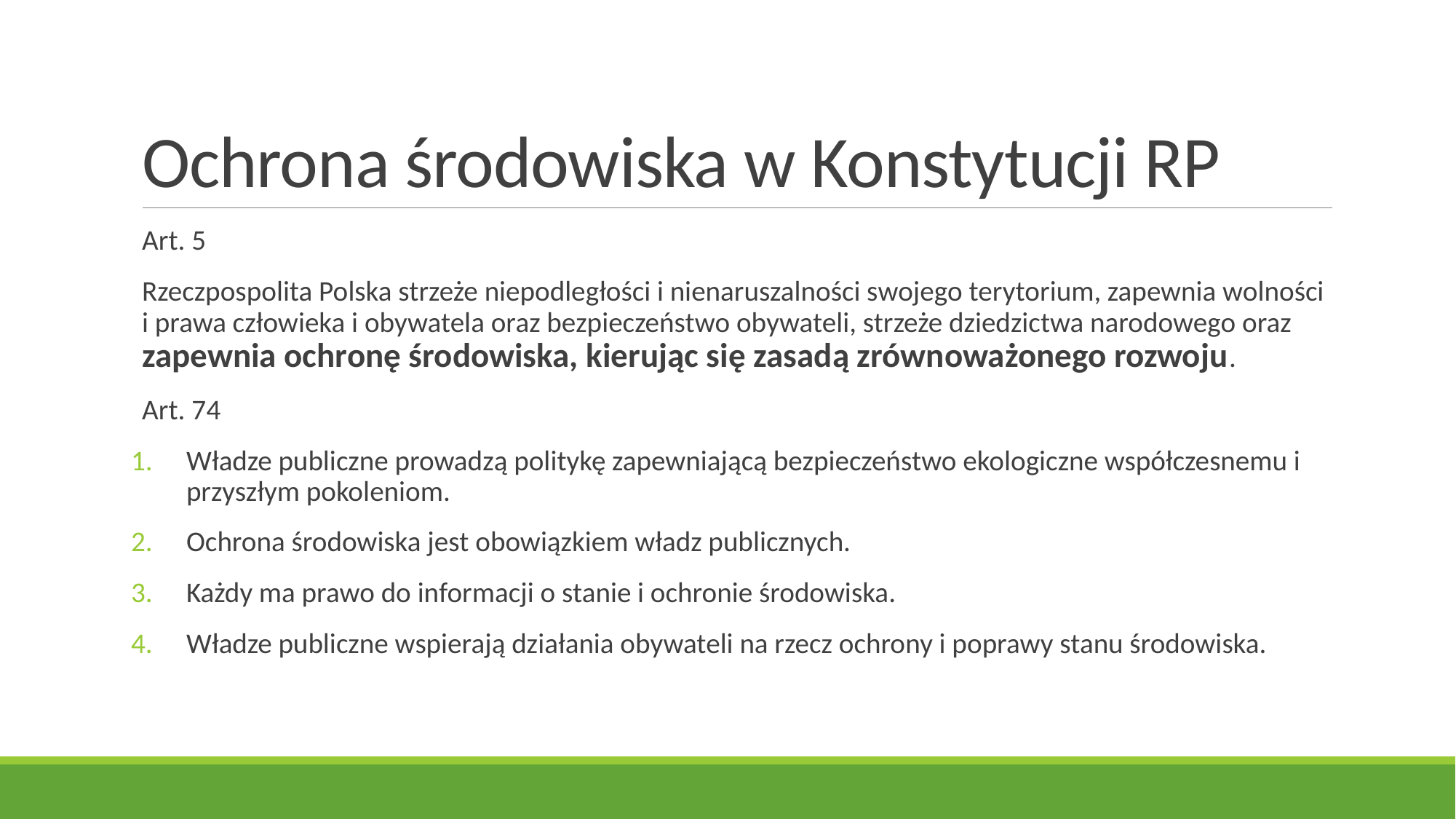

# Ochrona środowiska w Konstytucji RP
Art. 5
Rzeczpospolita Polska strzeże niepodległości i nienaruszalności swojego terytorium, zapewnia wolności i prawa człowieka i obywatela oraz bezpieczeństwo obywateli, strzeże dziedzictwa narodowego oraz zapewnia ochronę środowiska, kierując się zasadą zrównoważonego rozwoju.
Art. 74
Władze publiczne prowadzą politykę zapewniającą bezpieczeństwo ekologiczne współczesnemu i przyszłym pokoleniom.
Ochrona środowiska jest obowiązkiem władz publicznych.
Każdy ma prawo do informacji o stanie i ochronie środowiska.
Władze publiczne wspierają działania obywateli na rzecz ochrony i poprawy stanu środowiska.